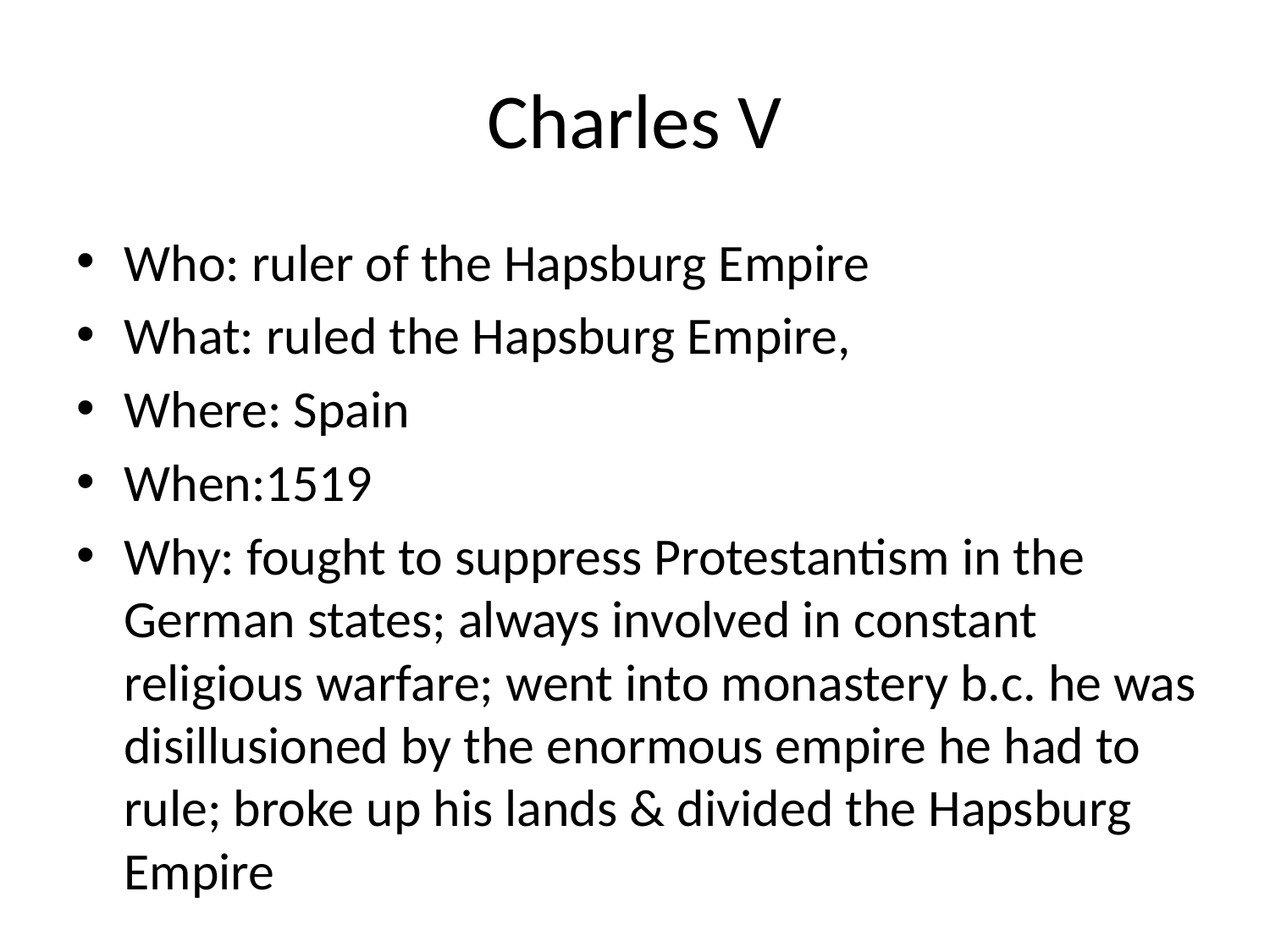

# Charles V
Who: ruler of the Hapsburg Empire
What: ruled the Hapsburg Empire,
Where: Spain
When:1519
Why: fought to suppress Protestantism in the German states; always involved in constant religious warfare; went into monastery b.c. he was disillusioned by the enormous empire he had to rule; broke up his lands & divided the Hapsburg Empire